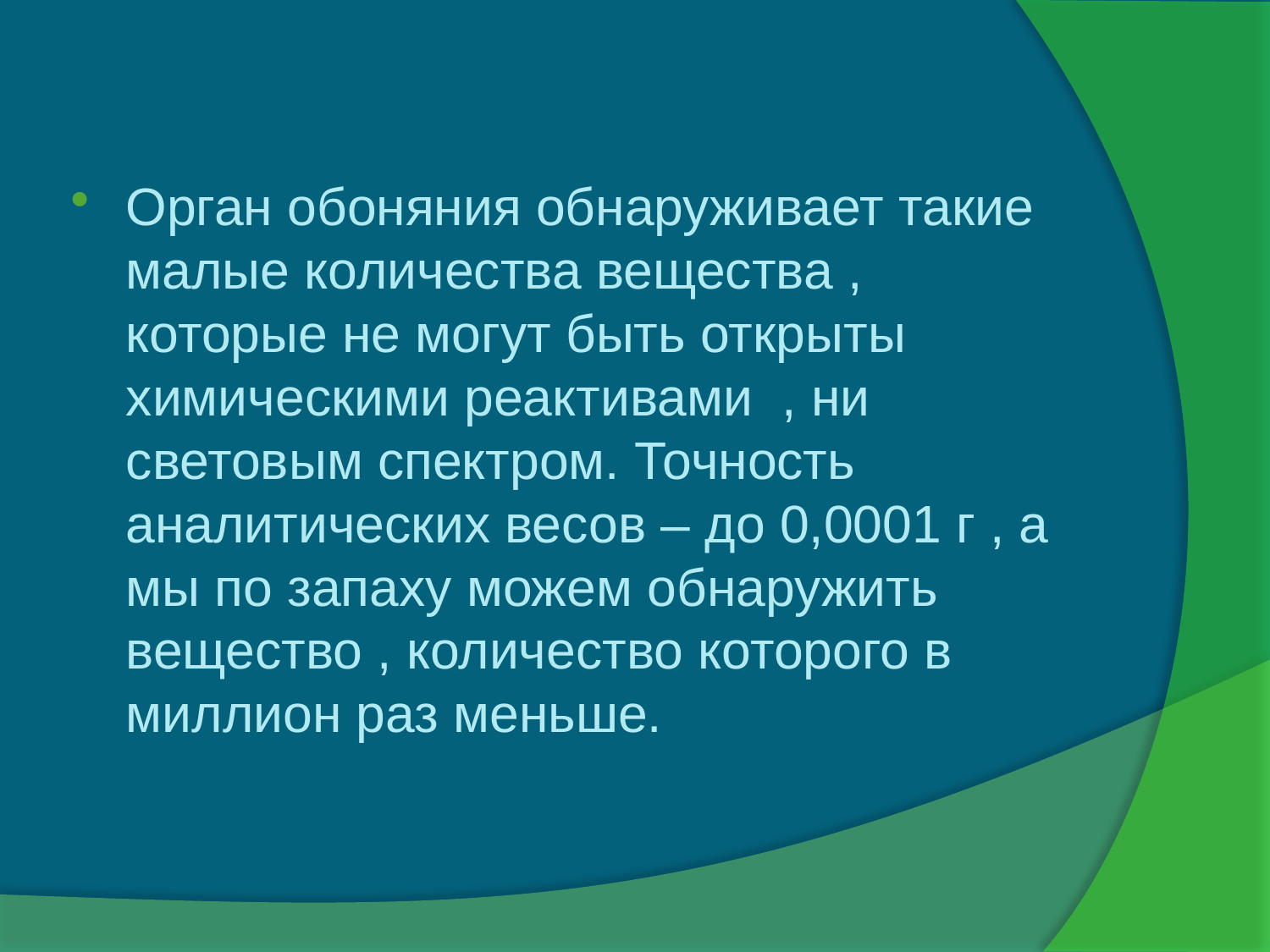

Орган обоняния обнаруживает такие малые количества вещества , которые не могут быть открыты химическими реактивами  , ни световым спектром. Точность аналитических весов – до 0,0001 г , а мы по запаху можем обнаружить вещество , количество которого в миллион раз меньше.